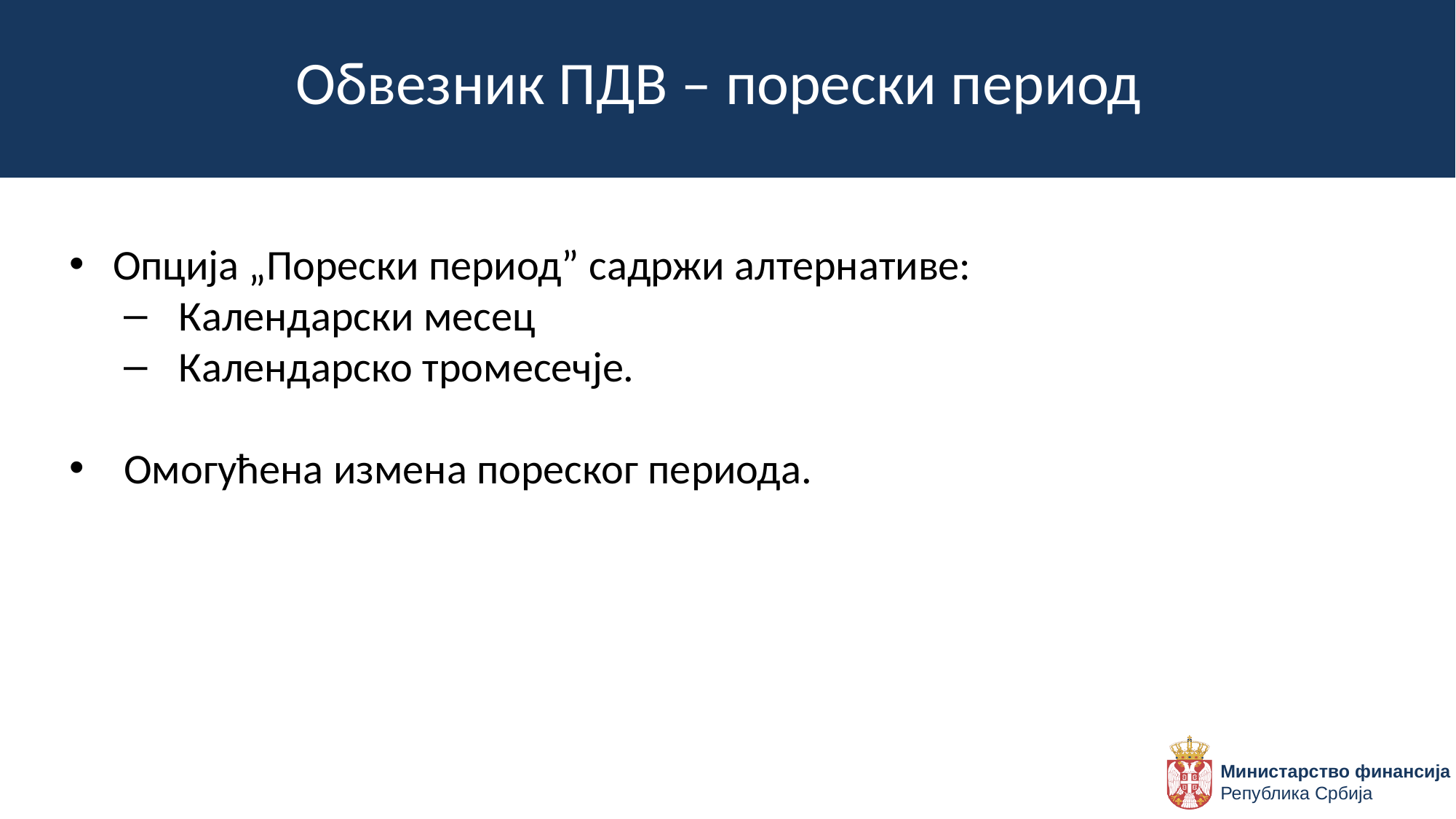

Обвезник ПДВ – порески период
Опција „Порески период” садржи алтернативе:
Календарски месец
Календарско тромесечје.

Омогућена измена пореског периода.

Министарство финансија
Република Србија